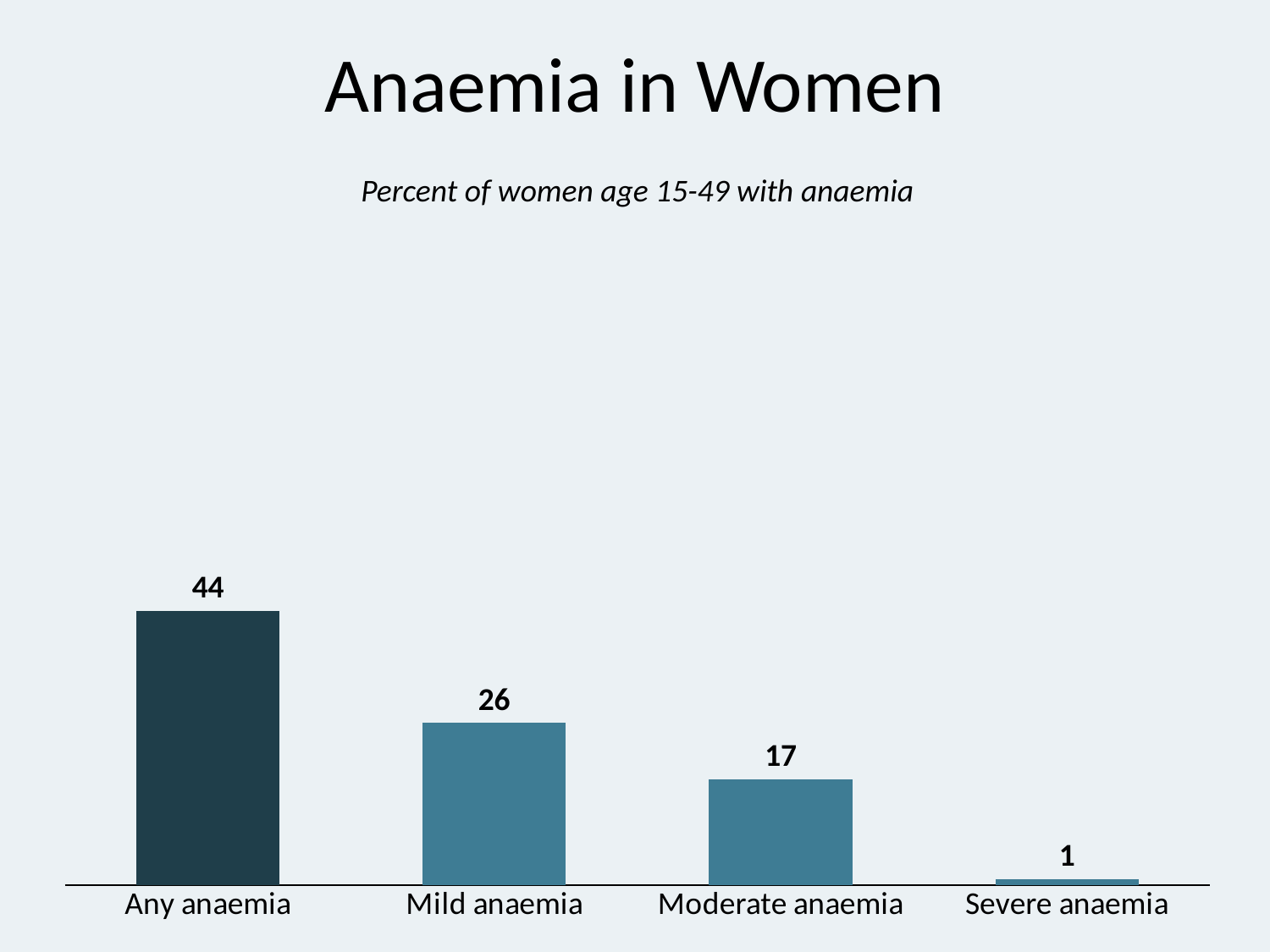

# Anaemia in Women
Percent of women age 15-49 with anaemia

### Chart

| Category | Series 1 |
|---|---|
| Any anaemia | 44.0 |
| Mild anaemia | 26.0 |
| Moderate anaemia | 17.0 |
| Severe anaemia | 1.0 |